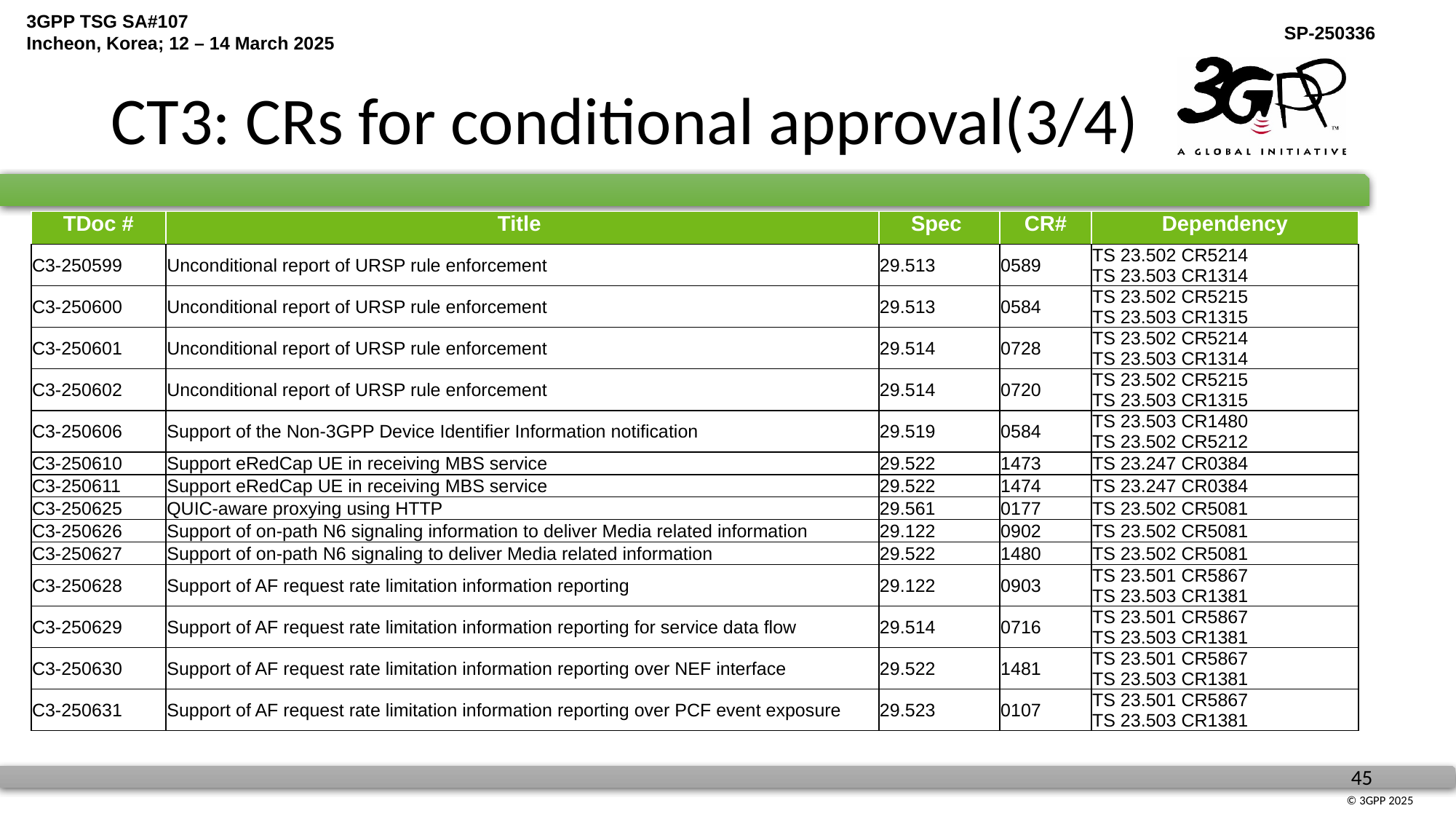

# CT3: CRs for conditional approval(3/4)
| TDoc # | Title | Spec | CR# | Dependency |
| --- | --- | --- | --- | --- |
| C3-250599 | Unconditional report of URSP rule enforcement | 29.513 | 0589 | TS 23.502 CR5214 TS 23.503 CR1314 |
| C3-250600 | Unconditional report of URSP rule enforcement | 29.513 | 0584 | TS 23.502 CR5215 TS 23.503 CR1315 |
| C3-250601 | Unconditional report of URSP rule enforcement | 29.514 | 0728 | TS 23.502 CR5214 TS 23.503 CR1314 |
| C3-250602 | Unconditional report of URSP rule enforcement | 29.514 | 0720 | TS 23.502 CR5215 TS 23.503 CR1315 |
| C3-250606 | Support of the Non-3GPP Device Identifier Information notification | 29.519 | 0584 | TS 23.503 CR1480 TS 23.502 CR5212 |
| C3-250610 | Support eRedCap UE in receiving MBS service | 29.522 | 1473 | TS 23.247 CR0384 |
| C3-250611 | Support eRedCap UE in receiving MBS service | 29.522 | 1474 | TS 23.247 CR0384 |
| C3-250625 | QUIC-aware proxying using HTTP | 29.561 | 0177 | TS 23.502 CR5081 |
| C3-250626 | Support of on-path N6 signaling information to deliver Media related information | 29.122 | 0902 | TS 23.502 CR5081 |
| C3-250627 | Support of on-path N6 signaling to deliver Media related information | 29.522 | 1480 | TS 23.502 CR5081 |
| C3-250628 | Support of AF request rate limitation information reporting | 29.122 | 0903 | TS 23.501 CR5867 TS 23.503 CR1381 |
| C3-250629 | Support of AF request rate limitation information reporting for service data flow | 29.514 | 0716 | TS 23.501 CR5867 TS 23.503 CR1381 |
| C3-250630 | Support of AF request rate limitation information reporting over NEF interface | 29.522 | 1481 | TS 23.501 CR5867 TS 23.503 CR1381 |
| C3-250631 | Support of AF request rate limitation information reporting over PCF event exposure | 29.523 | 0107 | TS 23.501 CR5867 TS 23.503 CR1381 |